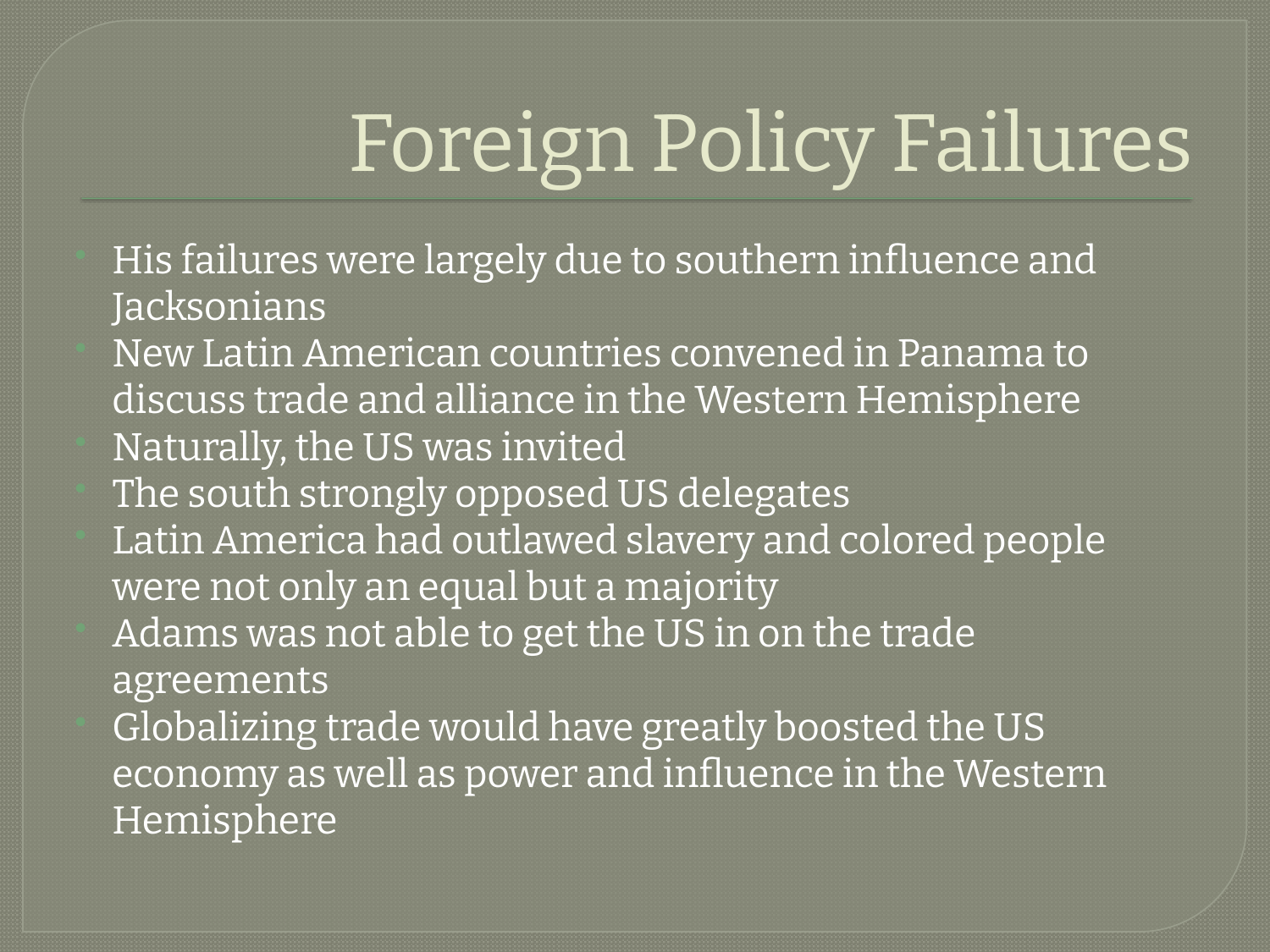

# Foreign Policy Failures
His failures were largely due to southern influence and Jacksonians
New Latin American countries convened in Panama to discuss trade and alliance in the Western Hemisphere
Naturally, the US was invited
The south strongly opposed US delegates
Latin America had outlawed slavery and colored people were not only an equal but a majority
Adams was not able to get the US in on the trade agreements
Globalizing trade would have greatly boosted the US economy as well as power and influence in the Western Hemisphere